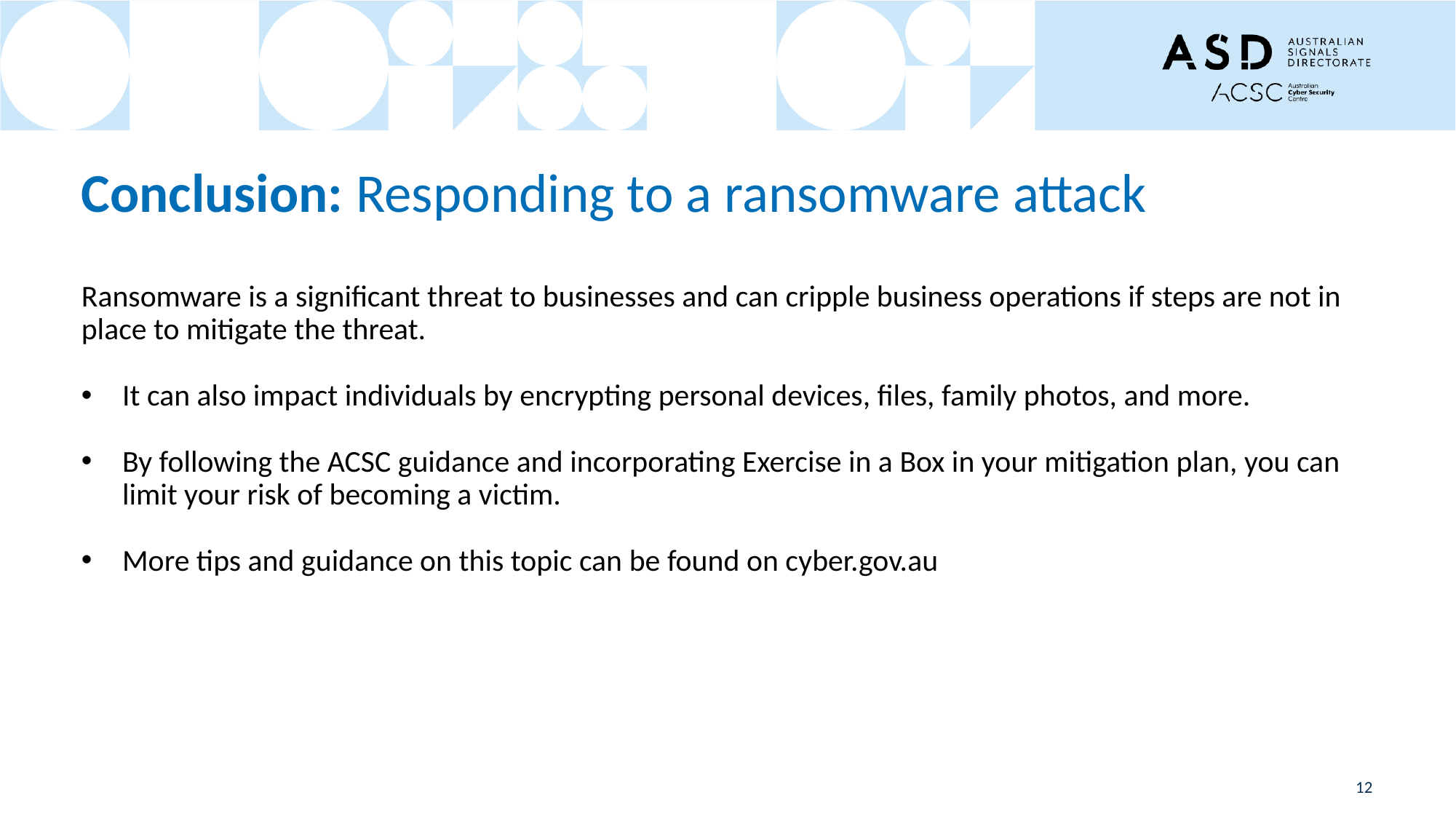

# Conclusion: Responding to a ransomware attack
Ransomware is a significant threat to businesses and can cripple business operations if steps are not in place to mitigate the threat.
It can also impact individuals by encrypting personal devices, files, family photos, and more.
By following the ACSC guidance and incorporating Exercise in a Box in your mitigation plan, you can limit your risk of becoming a victim.
More tips and guidance on this topic can be found on cyber.gov.au
12